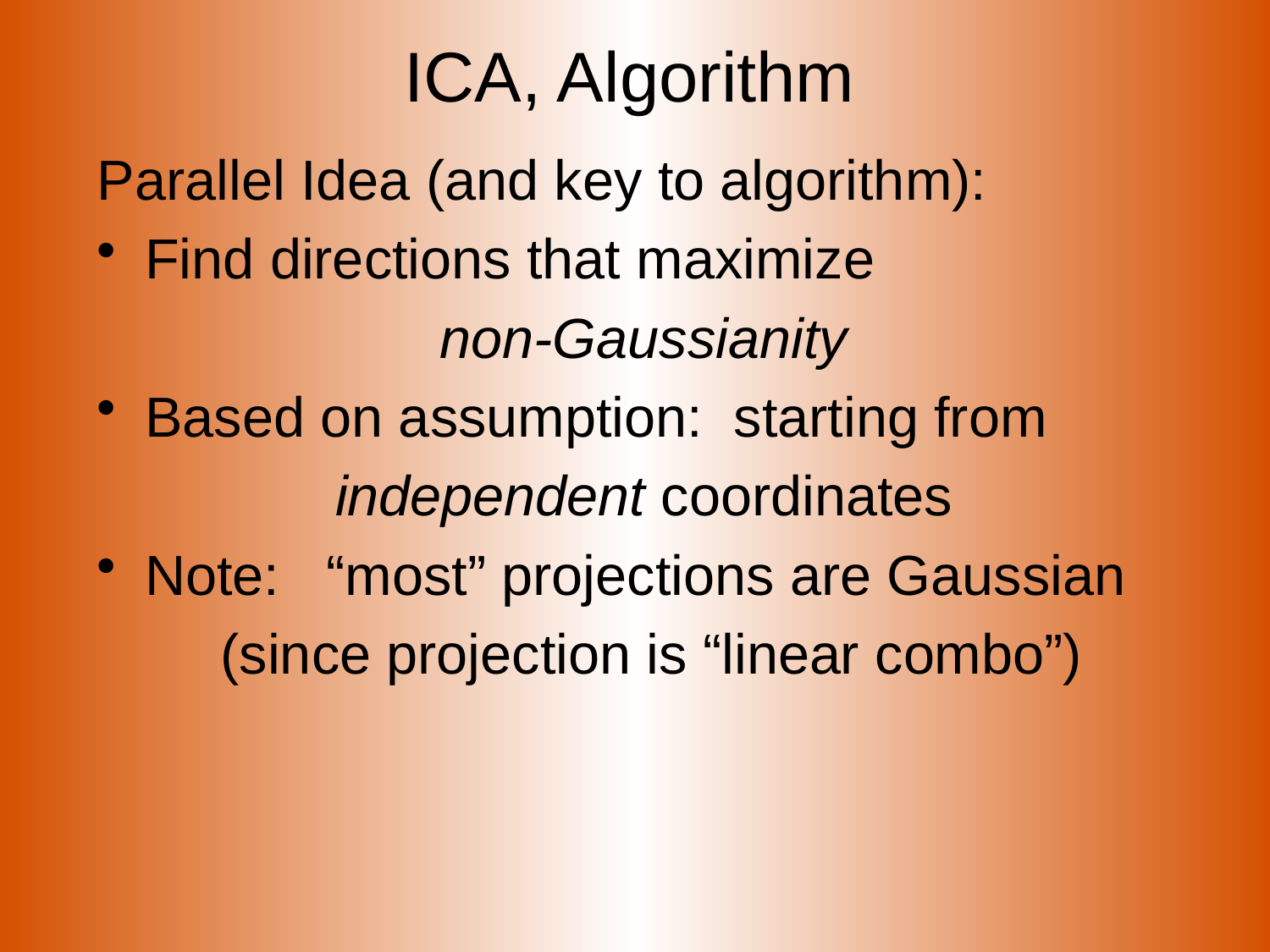

# ICA, Algorithm
Parallel Idea (and key to algorithm):
Find directions that maximize
non-Gaussianity
Based on assumption:  starting from
independent coordinates
Note:   “most” projections are Gaussian
 (since projection is “linear combo”)